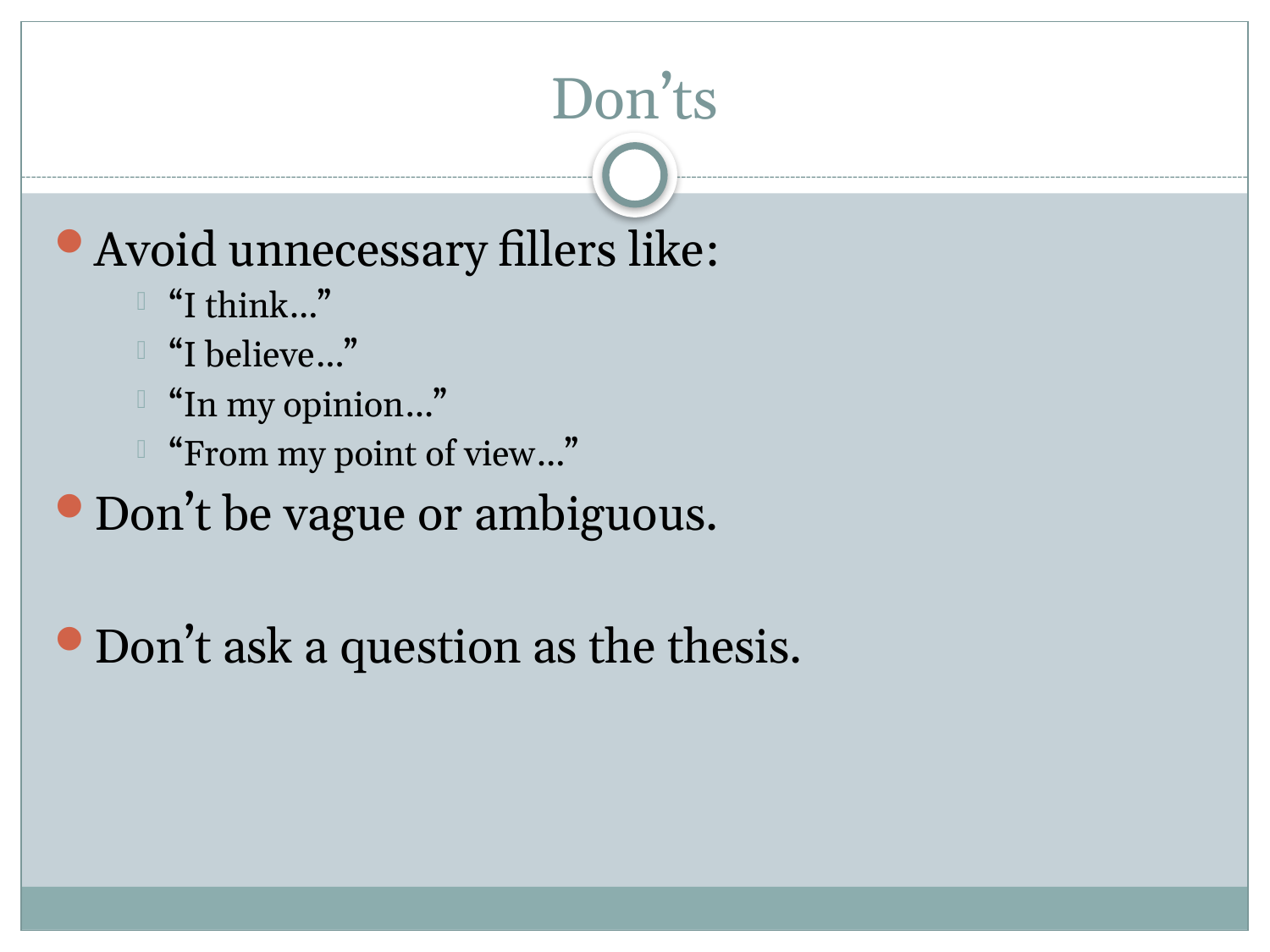

# Don’ts
Avoid unnecessary fillers like:
“I think…”
“I believe…”
“In my opinion…”
“From my point of view…”
Don’t be vague or ambiguous.

Don’t ask a question as the thesis.